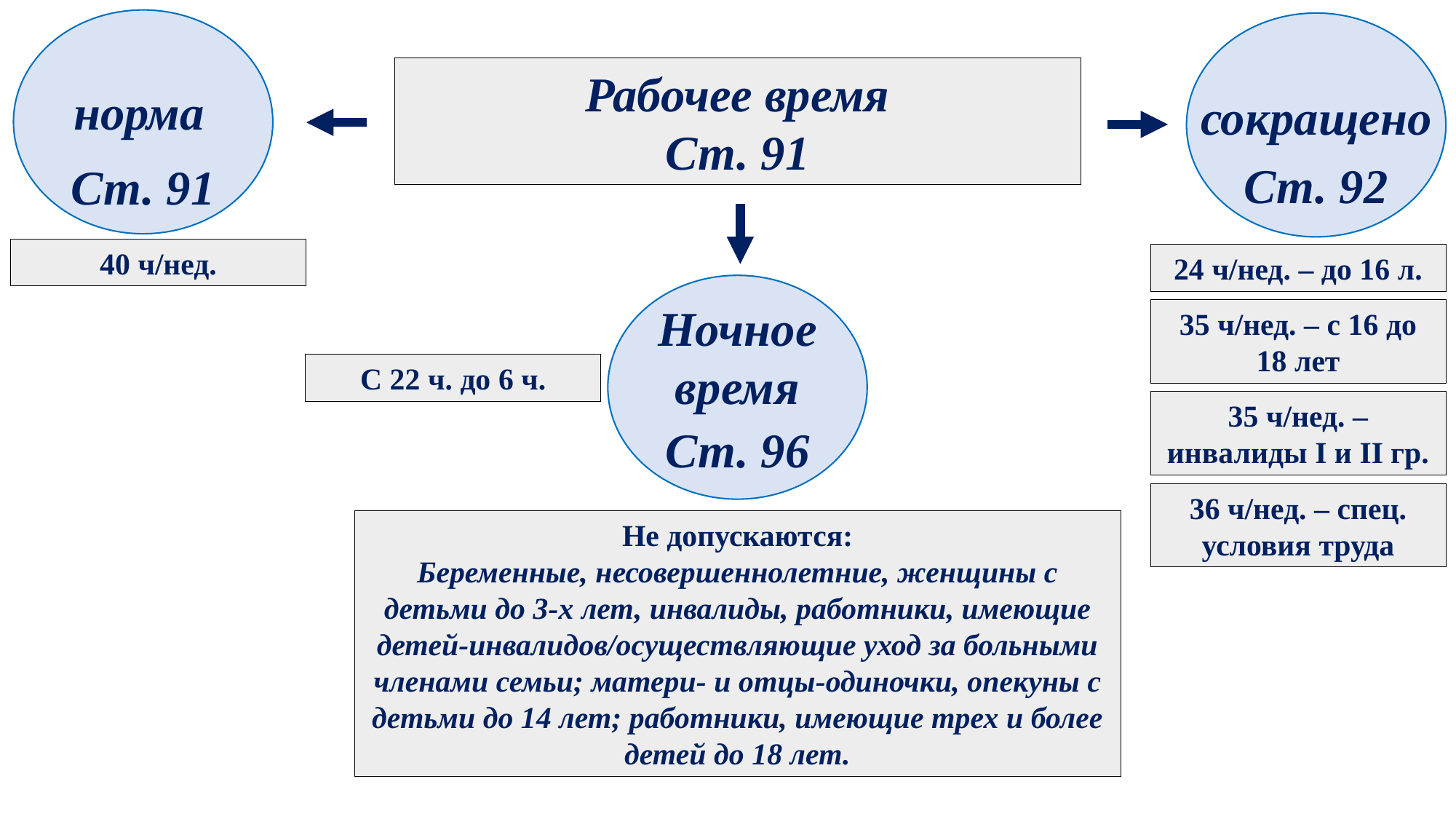

Рабочее время
Ст. 91
норма
сокращено
Ст. 92
Ст. 91
40 ч/нед.
24 ч/нед. – до 16 л.

Ночное время
35 ч/нед. – с 16 до 18 лет
С 22 ч. до 6 ч.
35 ч/нед. – инвалиды I и II гр.
Ст. 96
36 ч/нед. – спец. условия труда
Не допускаются:
Беременные, несовершеннолетние, женщины с детьми до 3-х лет, инвалиды, работники, имеющие детей-инвалидов/осуществляющие уход за больными членами семьи; матери- и отцы-одиночки, опекуны с детьми до 14 лет; работники, имеющие трех и более детей до 18 лет.